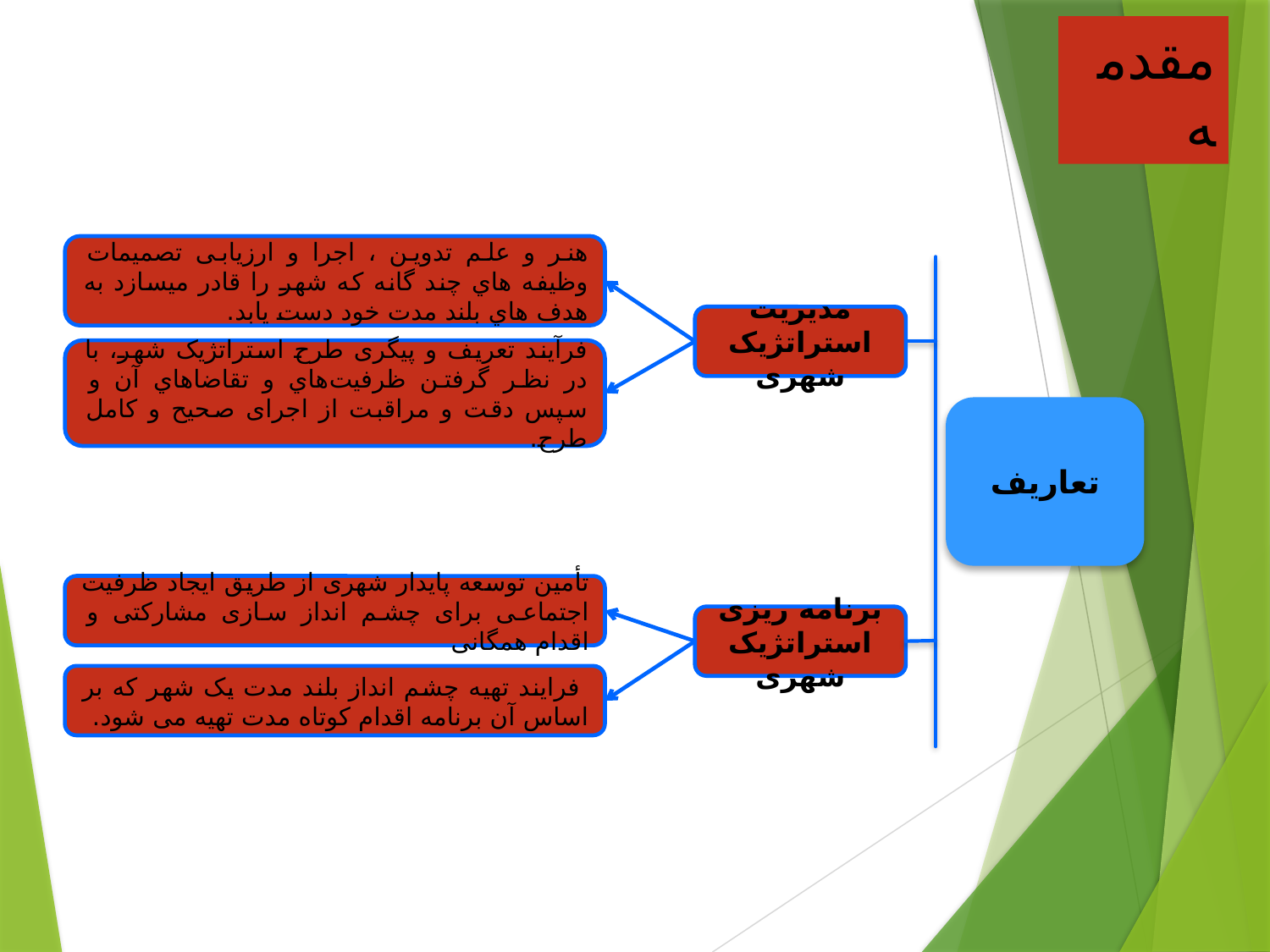

مقدمه
هنر و علم تدوين ، اجرا و ارزیابی تصميمات وظيفه ‌هاي چند گانه که شهر را قادر میسازد به هدف ‌هاي بلند مدت خود دست يابد.
مدیریت استراتژیک شهری
فرآيند تعريف و پیگری طرح استراتژيک شهر، با در نظر گرفتن ظرفيت‌هاي و تقاضاهاي آن و سپس دقت و مراقبت از اجرای صحيح و کامل طرح.
تعاریف
تأمین توسعه پایدار شهری از طریق ایجاد ظرفیت اجتماعی برای چشم انداز سازی مشارکتی و اقدام همگانی
برنامه‌ ریزی استراتژیک شهری
 فرایند تهیه چشم انداز بلند مدت یک شهر که بر اساس آن برنامه اقدام کوتاه مدت تهیه می شود.